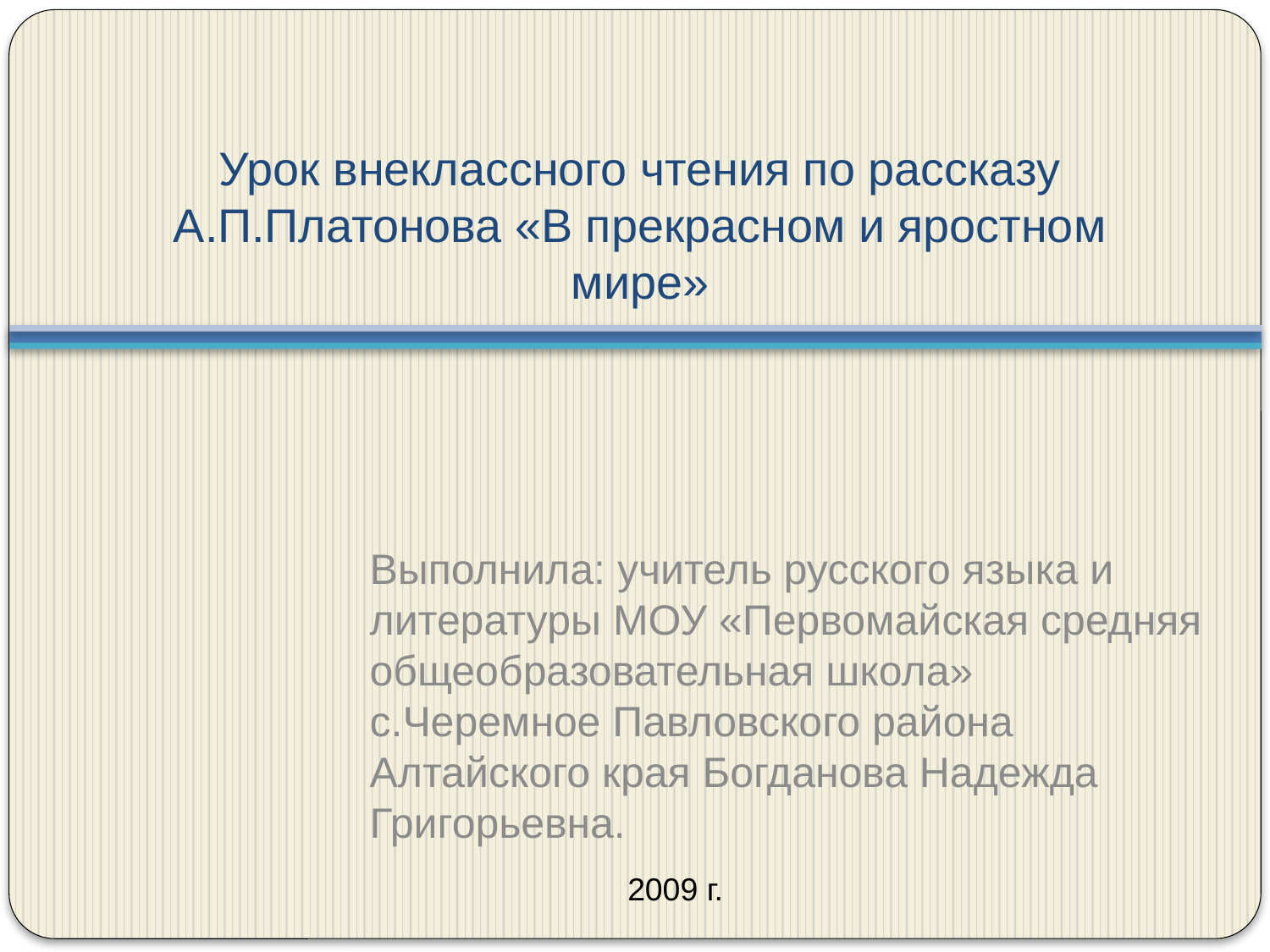

# Урок внеклассного чтения по рассказу А.П.Платонова «В прекрасном и яростном мире»
Выполнила: учитель русского языка и литературы МОУ «Первомайская средняя общеобразовательная школа» с.Черемное Павловского района Алтайского края Богданова Надежда Григорьевна.
2009 г.